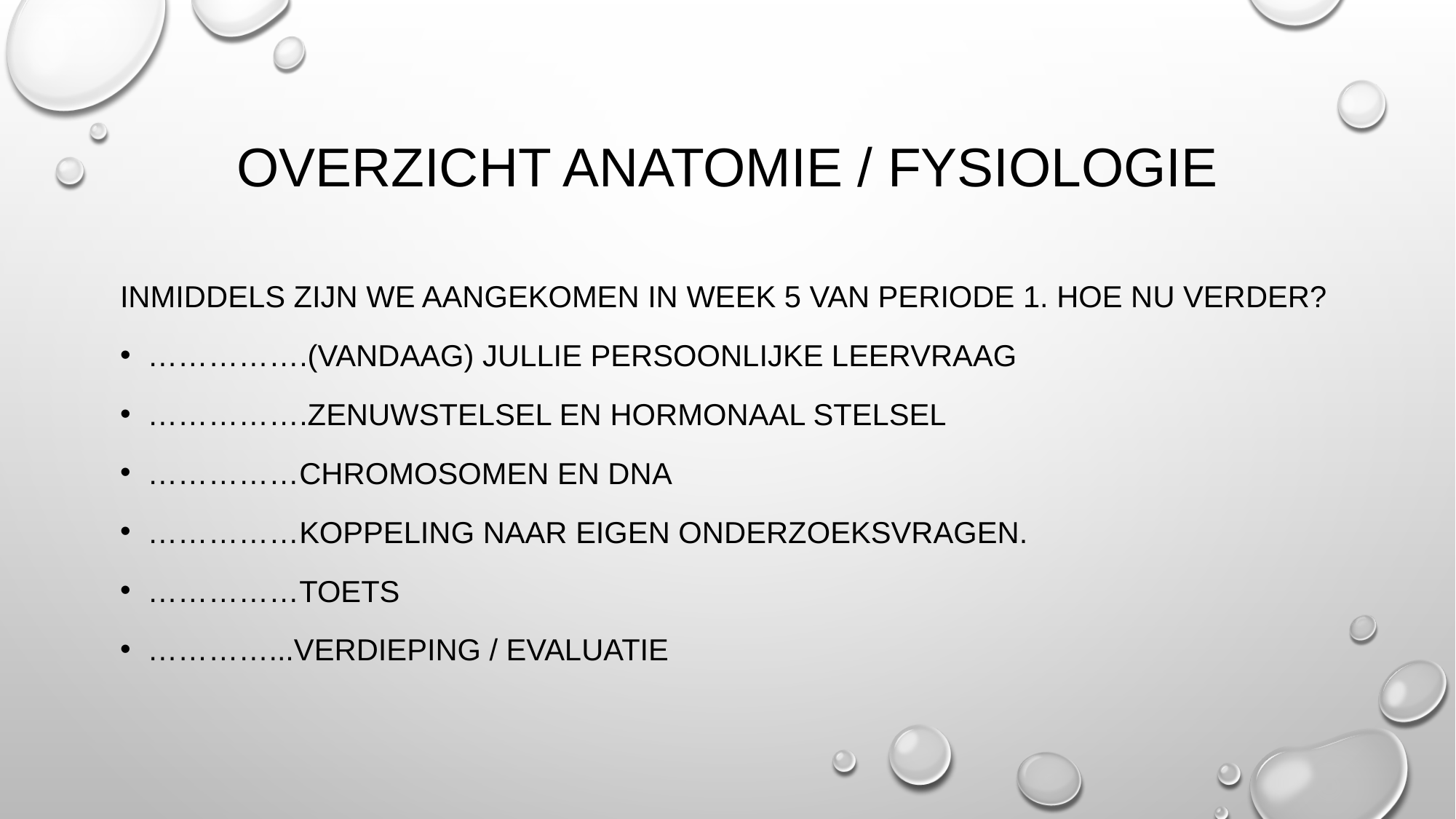

# Overzicht anatomie / fysiologie
Inmiddels zijn we aangekomen in week 5 van periode 1. Hoe nu verder?
…………….(Vandaag) jullie persoonlijke leervraag
…………….zenuwstelsel en hormonaal stelsel
……………chromosomen en DNA
……………koppeling naar eigen onderzoeksvragen.
……………toets
…………...verdieping / evaluatie